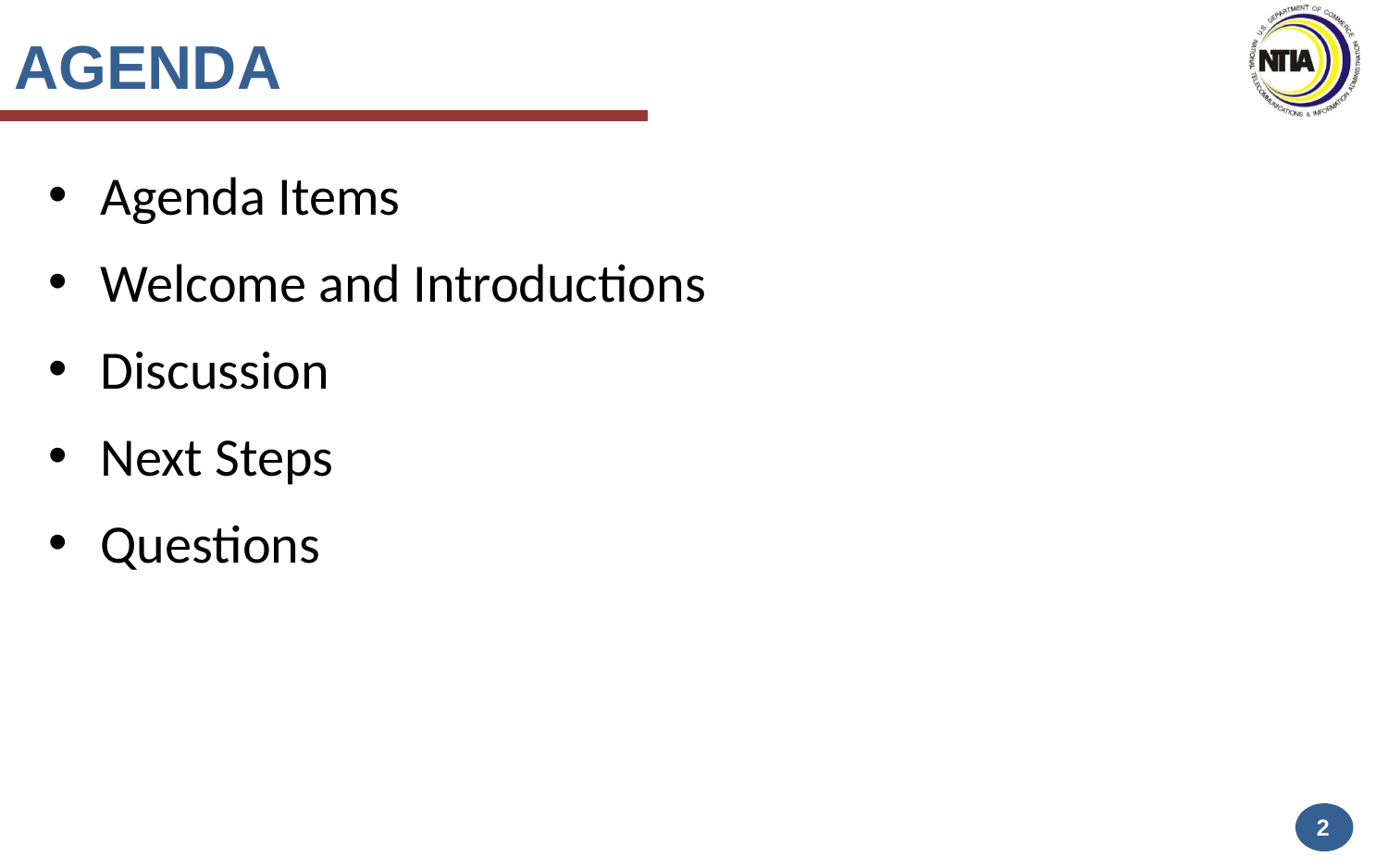

# Agenda
Agenda Items
Welcome and Introductions
Discussion
Next Steps
Questions
2